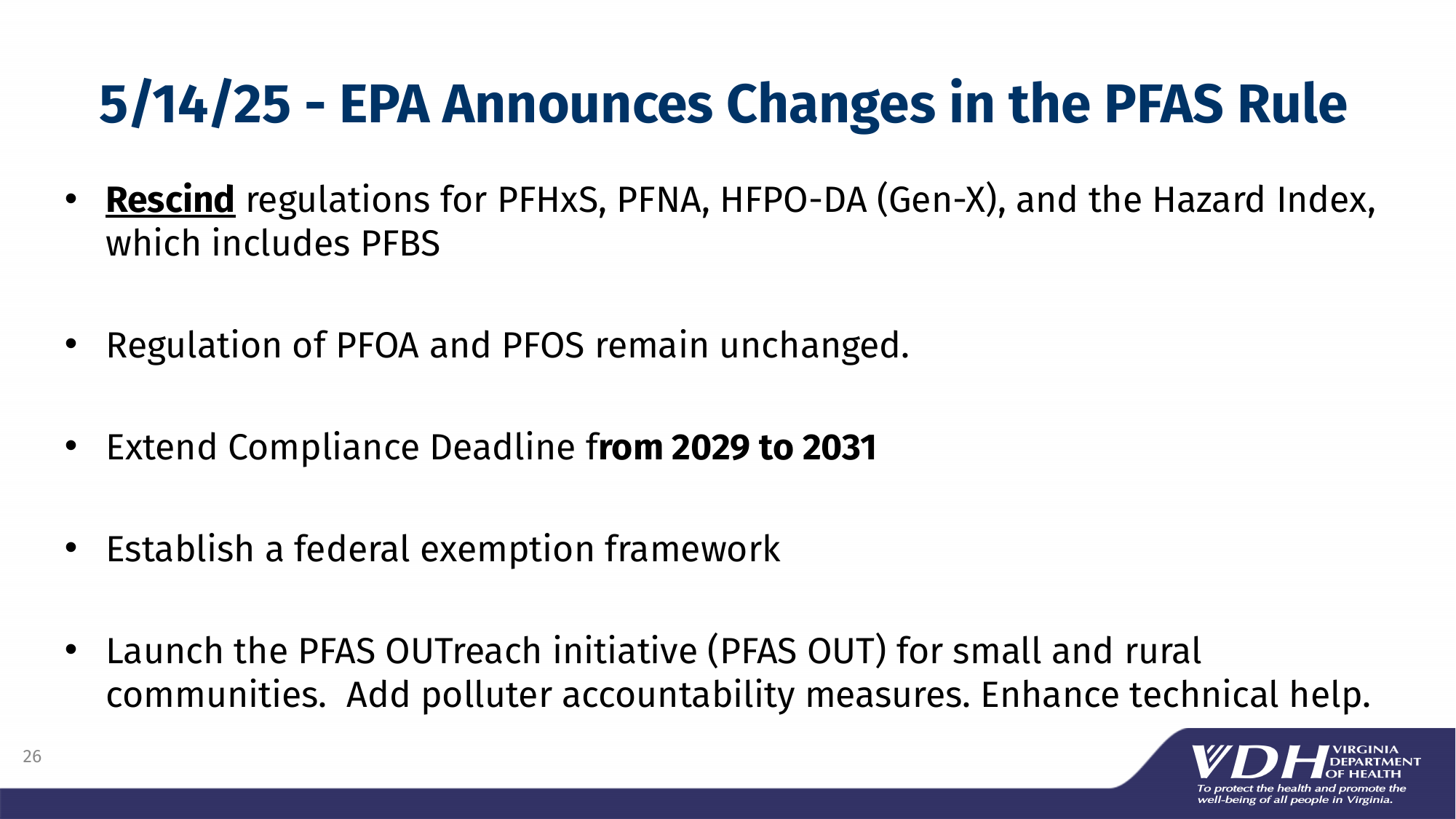

# 5/14/25 - EPA Announces Changes in the PFAS Rule
Rescind regulations for PFHxS, PFNA, HFPO-DA (Gen-X), and the Hazard Index, which includes PFBS

Regulation of PFOA and PFOS remain unchanged.

Extend Compliance Deadline from 2029 to 2031

Establish a federal exemption framework

Launch the PFAS OUTreach initiative (PFAS OUT) for small and rural communities.  Add polluter accountability measures. Enhance technical help.

26